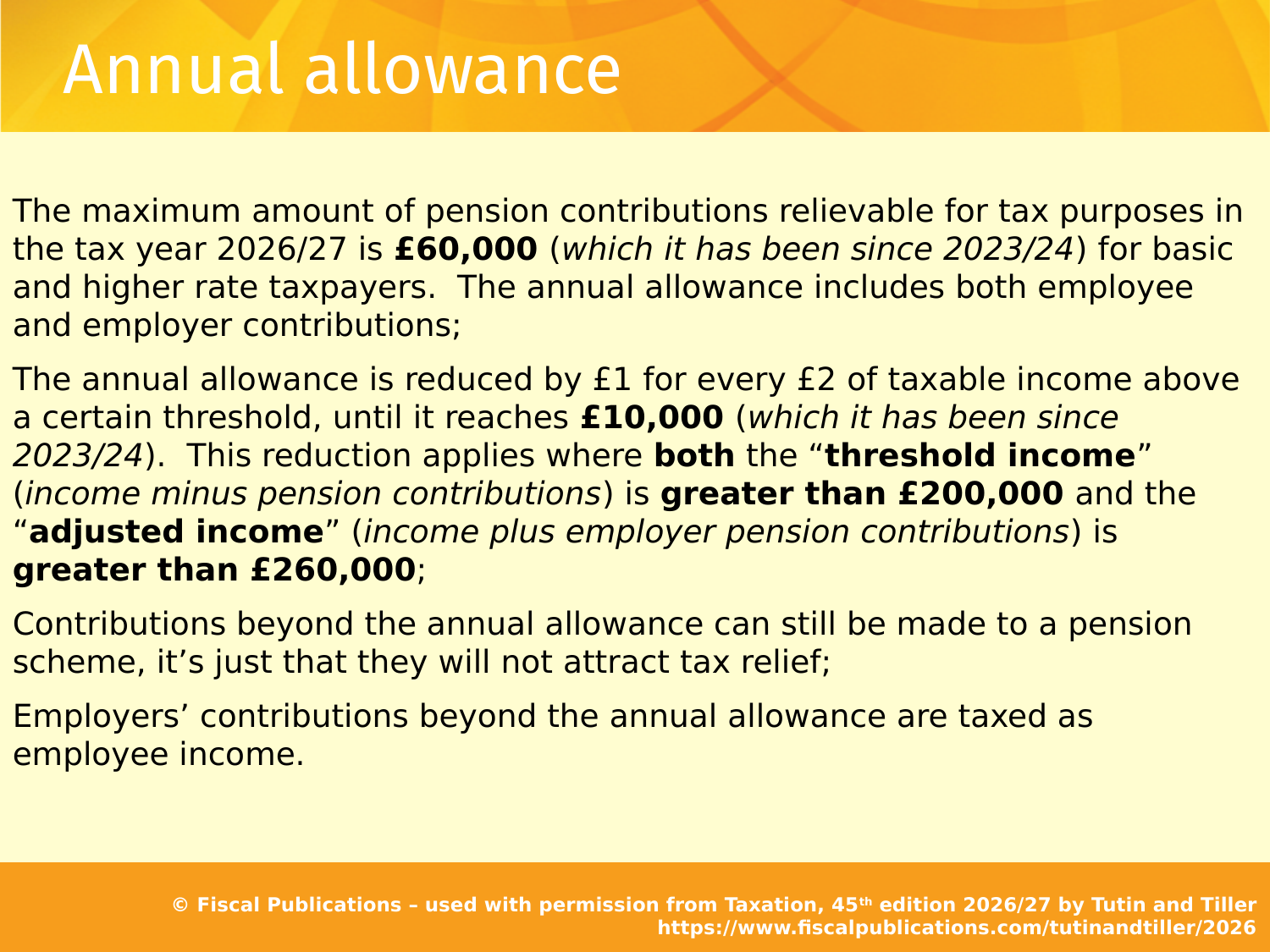

# Annual allowance

The maximum amount of pension contributions relievable for tax purposes in the tax year 2026/27 is £60,000 (which it has been since 2023/24) for basic and higher rate taxpayers.  The annual allowance includes both employee and employer contributions;
The annual allowance is reduced by £1 for every £2 of taxable income above a certain threshold, until it reaches £10,000 (which it has been since 2023/24).  This reduction applies where both the “threshold income” (income minus pension contributions) is greater than £200,000 and the “adjusted income” (income plus employer pension contributions) is greater than £260,000;
Contributions beyond the annual allowance can still be made to a pension scheme, it’s just that they will not attract tax relief;
Employers’ contributions beyond the annual allowance are taxed as employee income.